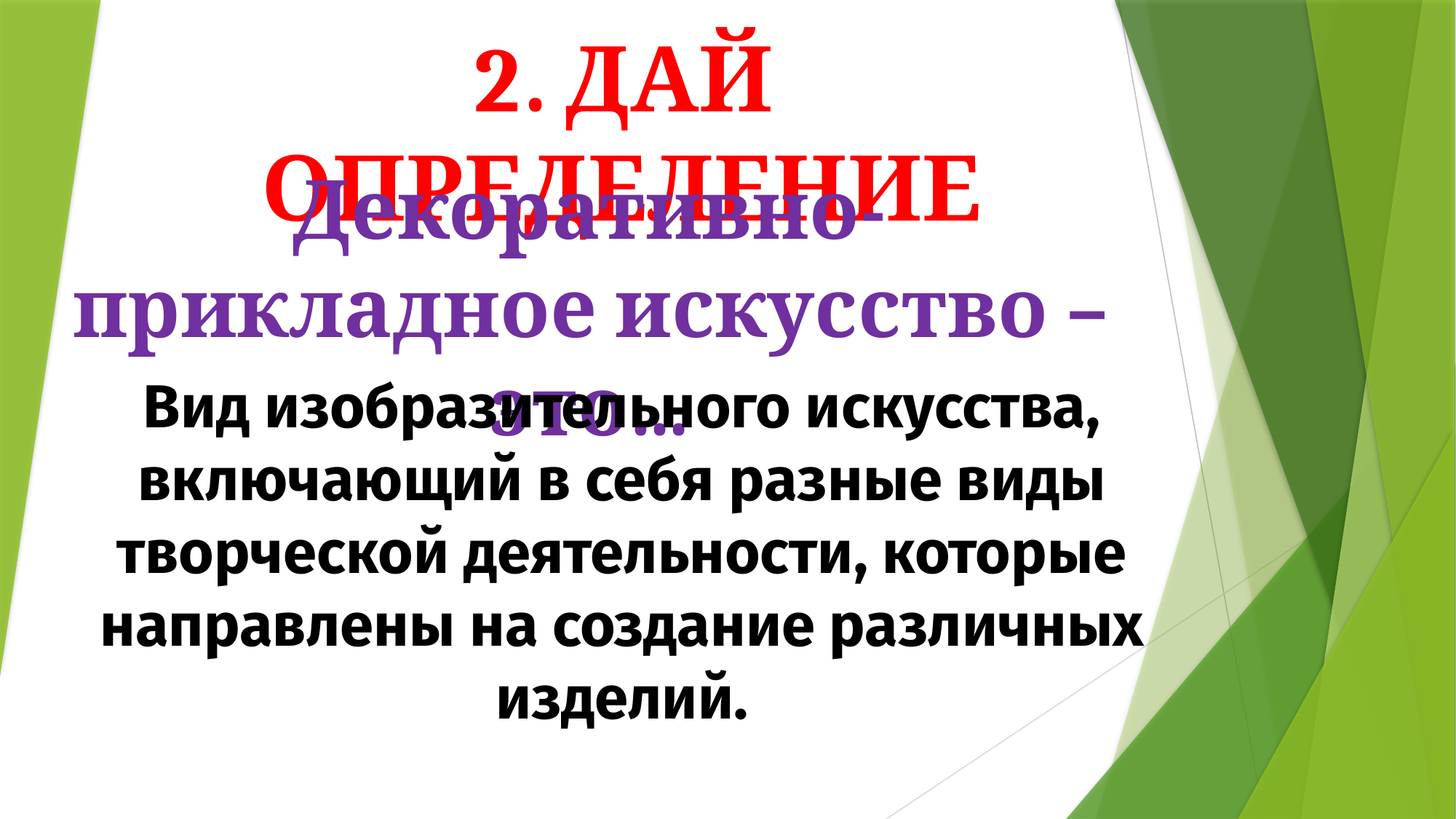

2. ДАЙ ОПРЕДЕЛЕНИЕ
Декоративно-прикладное искусство – это…
Вид изобразительного искусства, включающий в себя разные виды творческой деятельности, которые направлены на создание различных изделий.